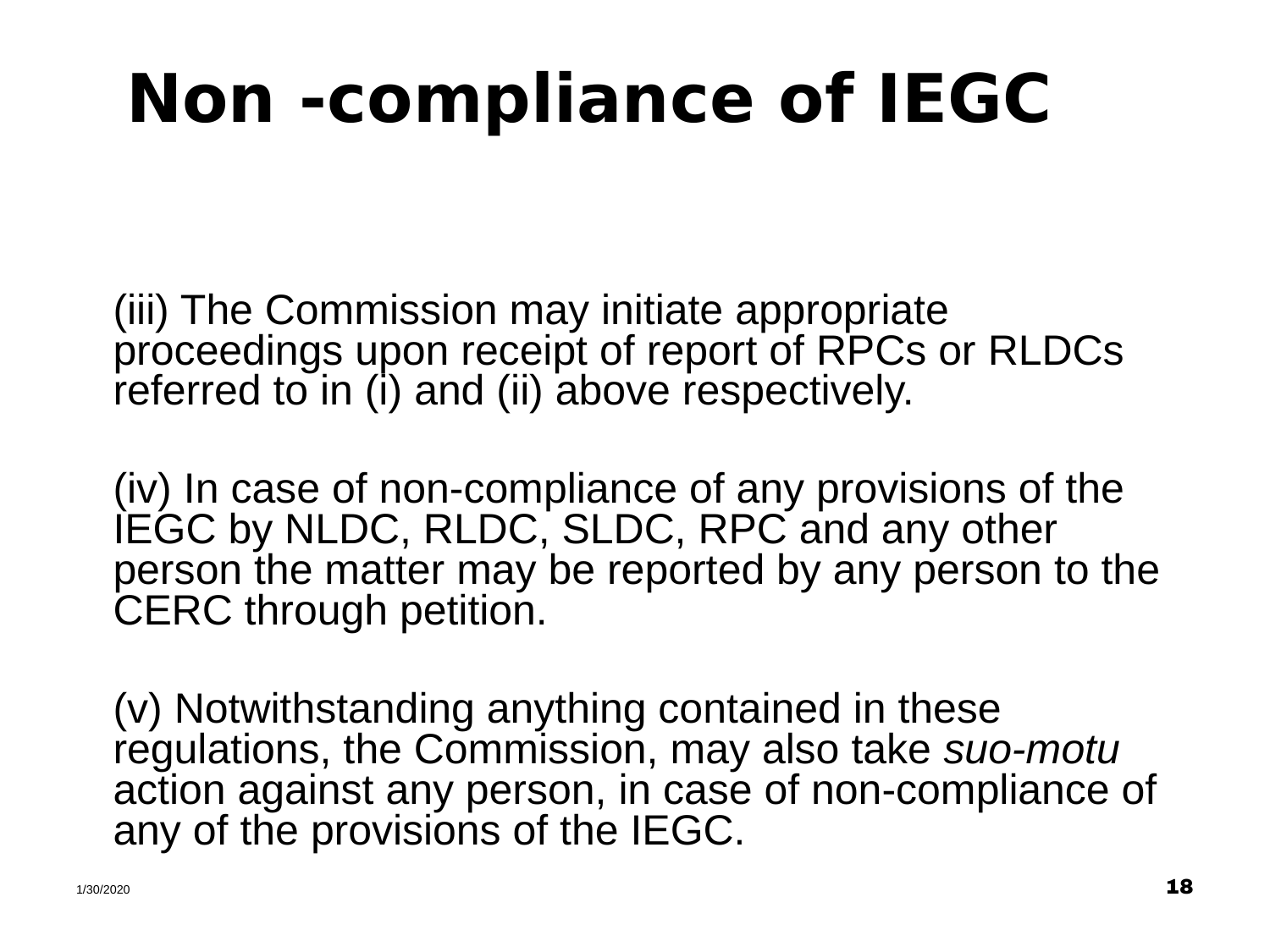

# Non -compliance of IEGC

	(iii) The Commission may initiate appropriate proceedings upon receipt of report of RPCs or RLDCs referred to in (i) and (ii) above respectively.

	(iv) In case of non-compliance of any provisions of the IEGC by NLDC, RLDC, SLDC, RPC and any other person the matter may be reported by any person to the CERC through petition.

	(v) Notwithstanding anything contained in these regulations, the Commission, may also take suo-motu action against any person, in case of non-compliance of any of the provisions of the IEGC.
1/30/2020
18